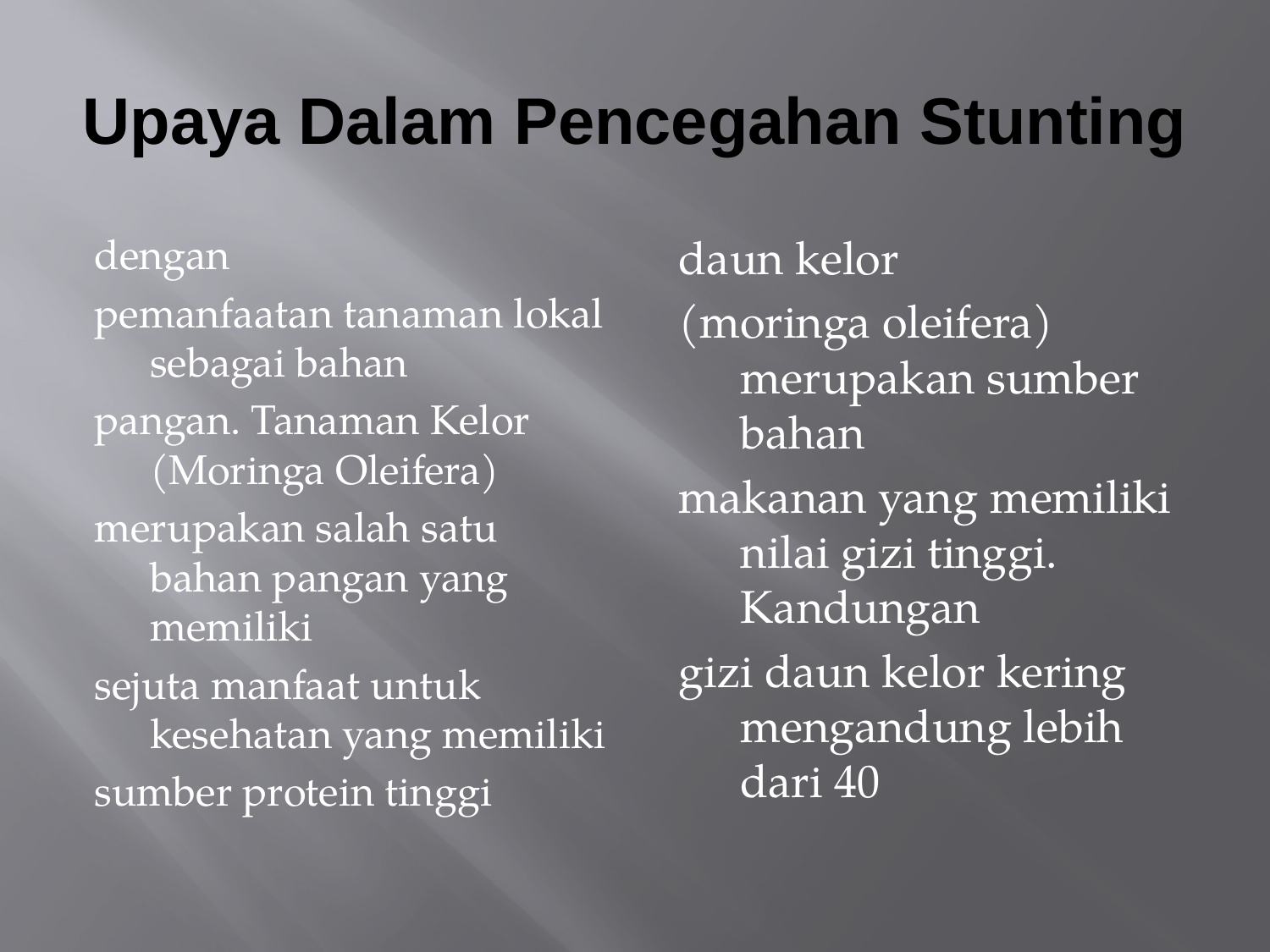

# Upaya Dalam Pencegahan Stunting
dengan
pemanfaatan tanaman lokal sebagai bahan
pangan. Tanaman Kelor (Moringa Oleifera)
merupakan salah satu bahan pangan yang memiliki
sejuta manfaat untuk kesehatan yang memiliki
sumber protein tinggi
daun kelor
(moringa oleifera) merupakan sumber bahan
makanan yang memiliki nilai gizi tinggi. Kandungan
gizi daun kelor kering mengandung lebih dari 40